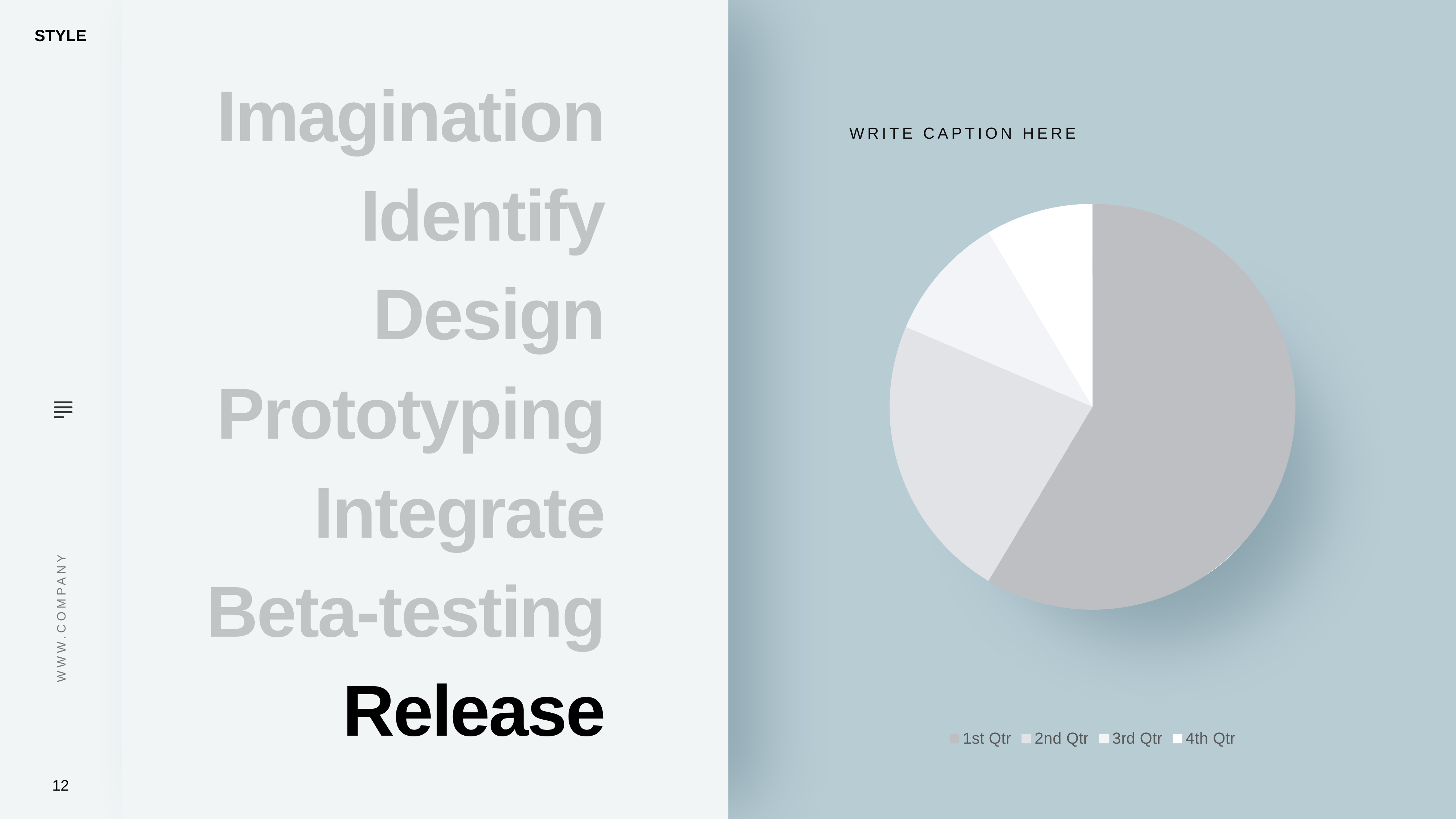

.
Imagination
WRITE CAPTION HERE
Identify
Design
Prototyping
Integrate
Beta-testing
Release
12